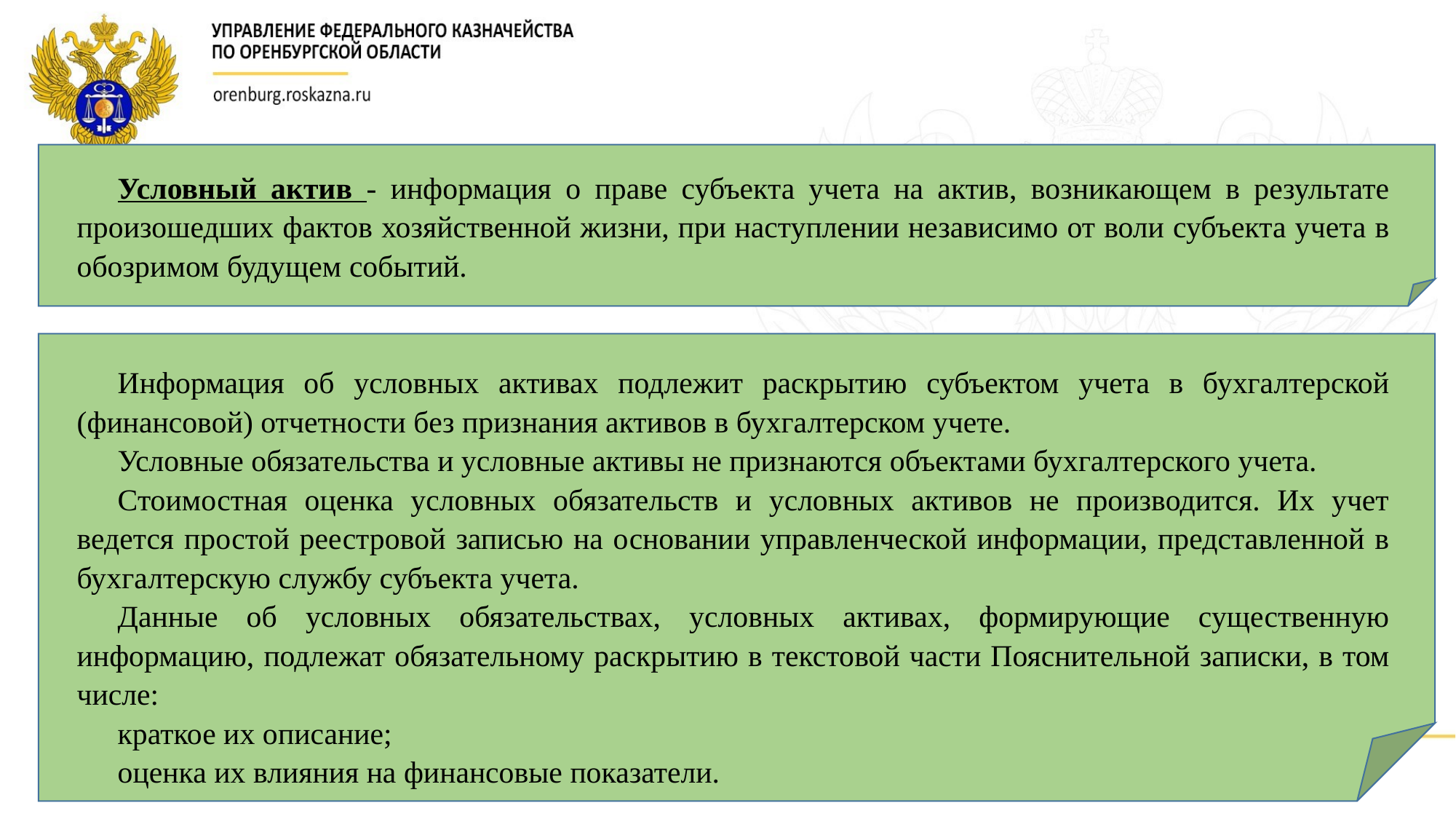

Условный актив - информация о праве субъекта учета на актив, возникающем в результате произошедших фактов хозяйственной жизни, при наступлении независимо от воли субъекта учета в обозримом будущем событий.

Информация об условных активах подлежит раскрытию субъектом учета в бухгалтерской (финансовой) отчетности без признания активов в бухгалтерском учете.
Условные обязательства и условные активы не признаются объектами бухгалтерского учета.
Стоимостная оценка условных обязательств и условных активов не производится. Их учет ведется простой реестровой записью на основании управленческой информации, представленной в бухгалтерскую службу субъекта учета.
Данные об условных обязательствах, условных активах, формирующие существенную информацию, подлежат обязательному раскрытию в текстовой части Пояснительной записки, в том числе:
краткое их описание;
оценка их влияния на финансовые показатели.

31